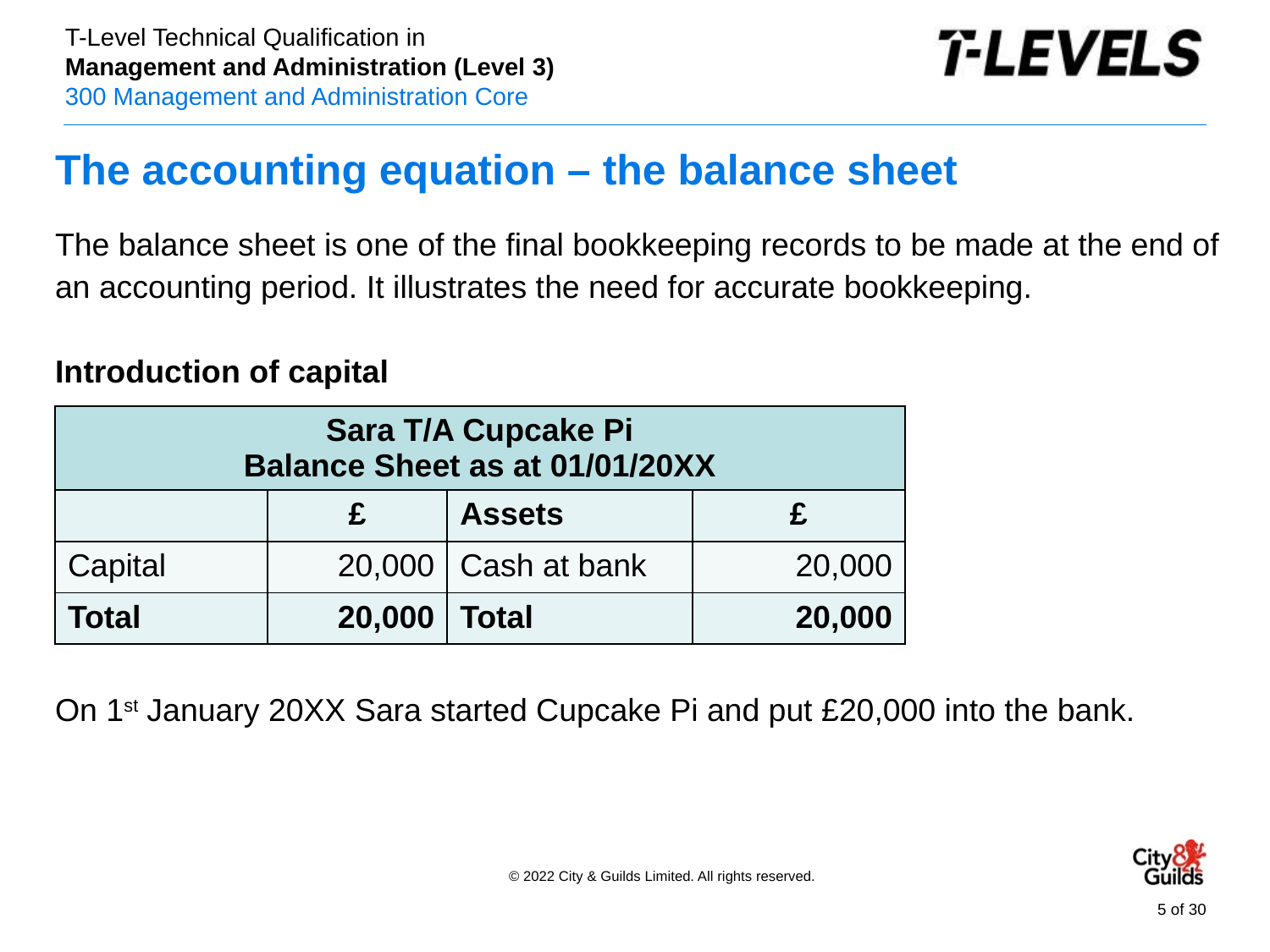

# The accounting equation – the balance sheet
The balance sheet is one of the final bookkeeping records to be made at the end of an accounting period. It illustrates the need for accurate bookkeeping.

Introduction of capital

On 1st January 20XX Sara started Cupcake Pi and put £20,000 into the bank.

| Sara T/A Cupcake Pi Balance Sheet as at 01/01/20XX |  |  |  |
| --- | --- | --- | --- |
|  | £ | Assets | £ |
| Capital | 20,000 | Cash at bank | 20,000 |
| Total | 20,000 | Total | 20,000 |